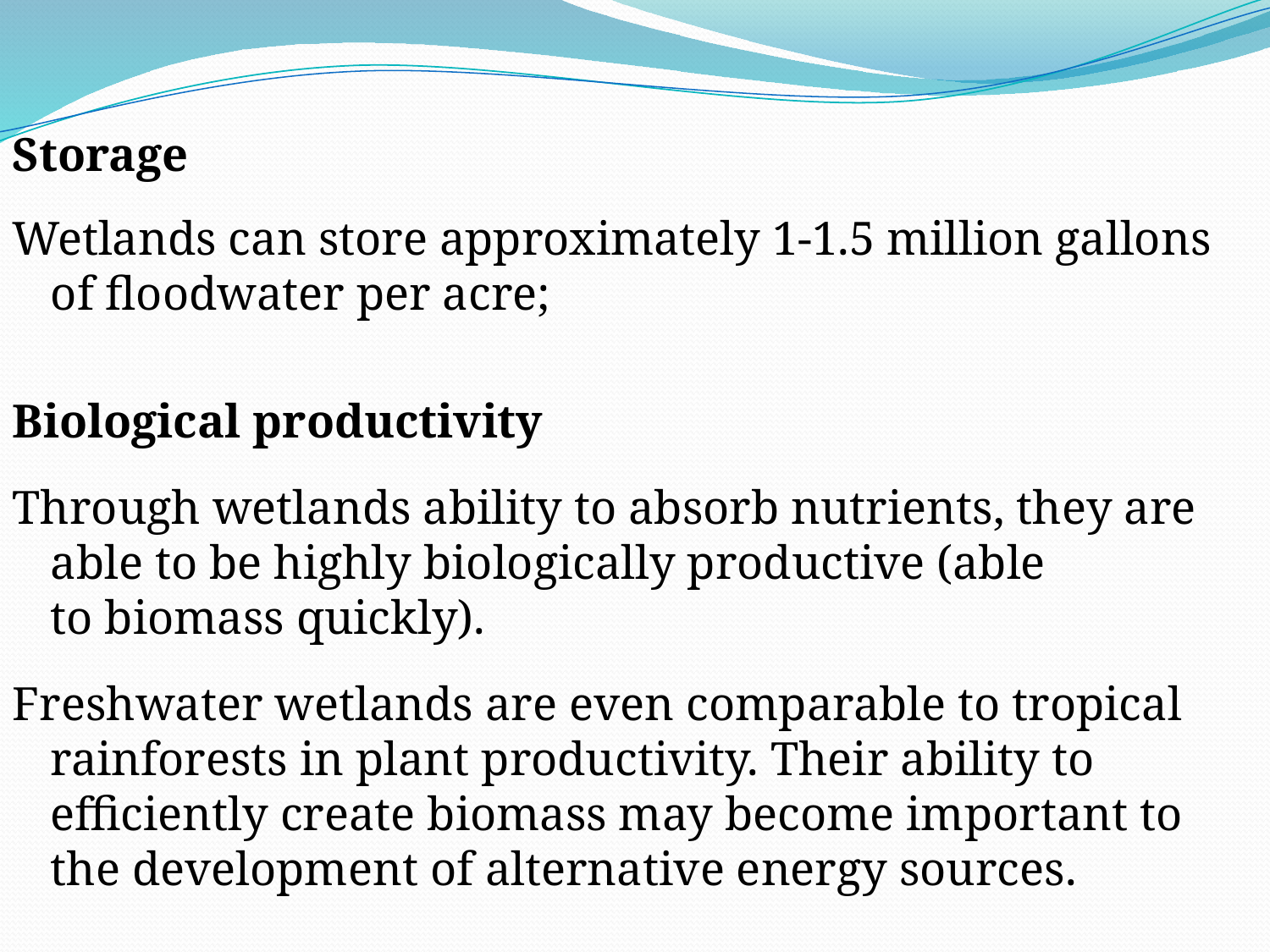

Storage

Wetlands can store approximately 1-1.5 million gallons of floodwater per acre;

Biological productivity

Through wetlands ability to absorb nutrients, they are able to be highly biologically productive (able to biomass quickly).

Freshwater wetlands are even comparable to tropical rainforests in plant productivity. Their ability to efficiently create biomass may become important to the development of alternative energy sources.